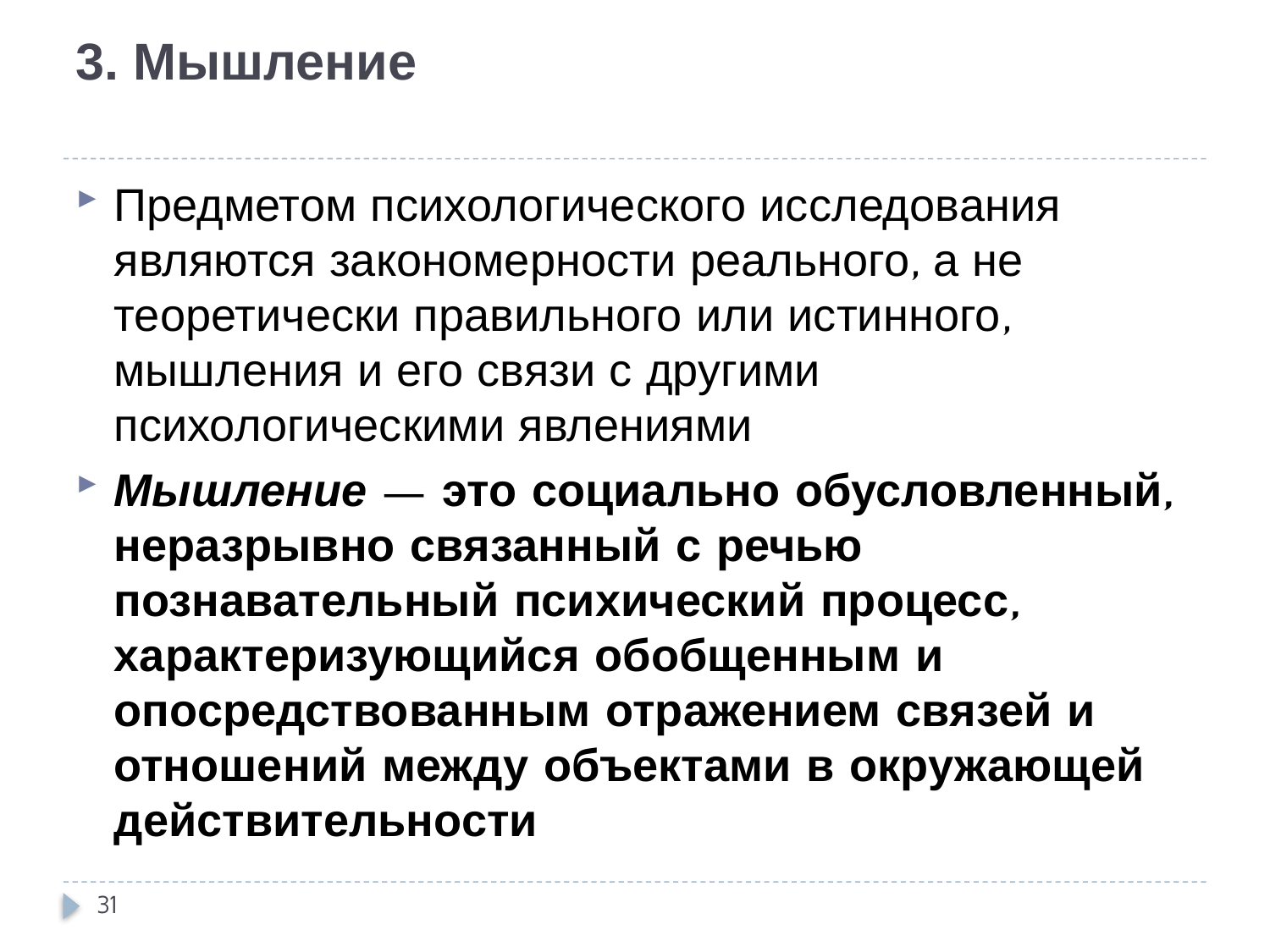

# 3. Мышление
Предметом психологического исследования являются закономерности реального, а не теоретически правильного или истинного, мышления и его связи с другими психологическими явлениями
Мышление — это социально обусловленный, неразрывно связанный с речью познавательный психический процесс, характеризующийся обобщенным и опосредствованным отражением связей и отношений между объектами в окружающей действительности
31